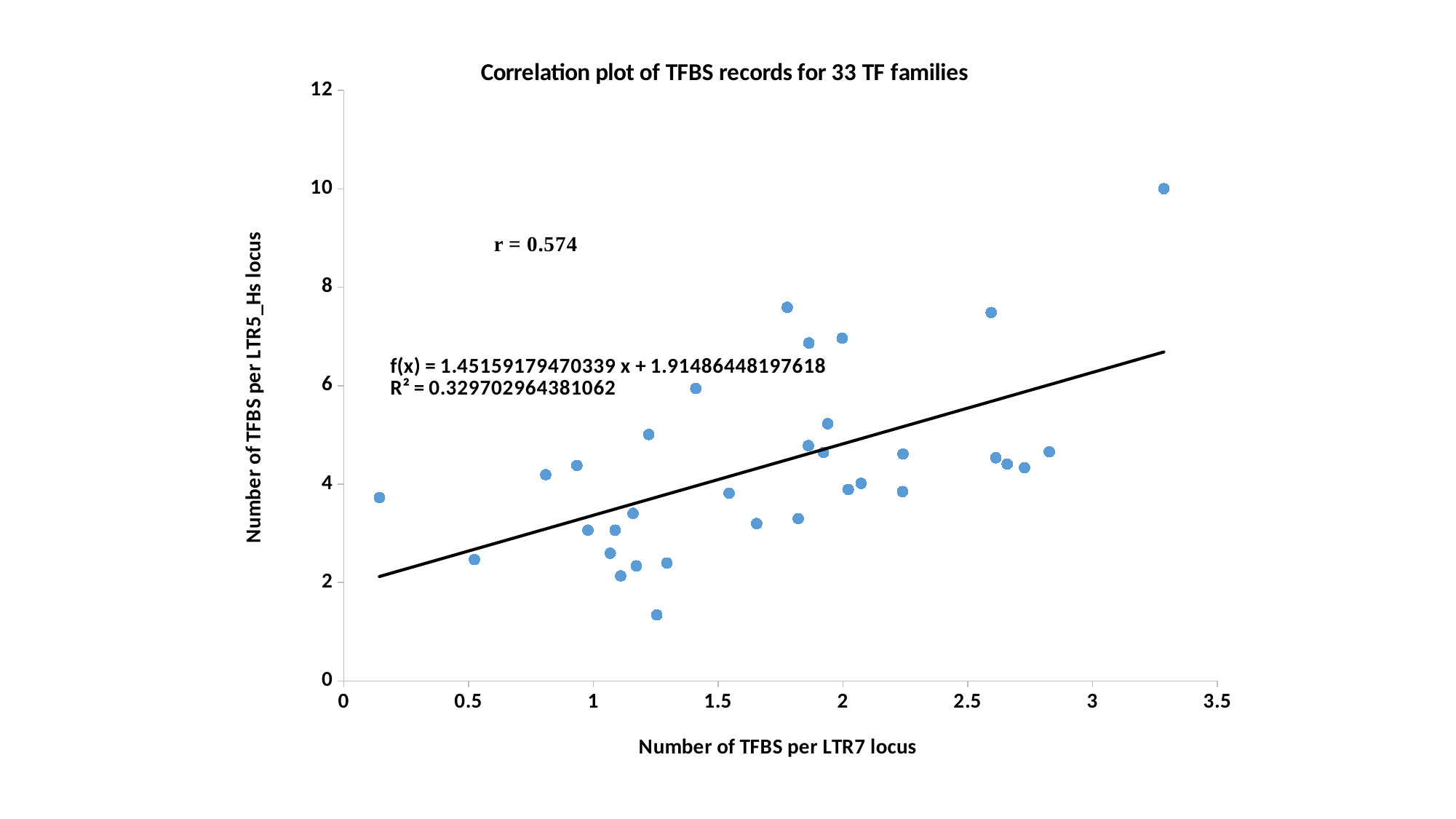

### Chart: Correlation plot of TFBS records for 33 TF families

| Category | TFBS per LTR5_Hs locus |
|---|---|